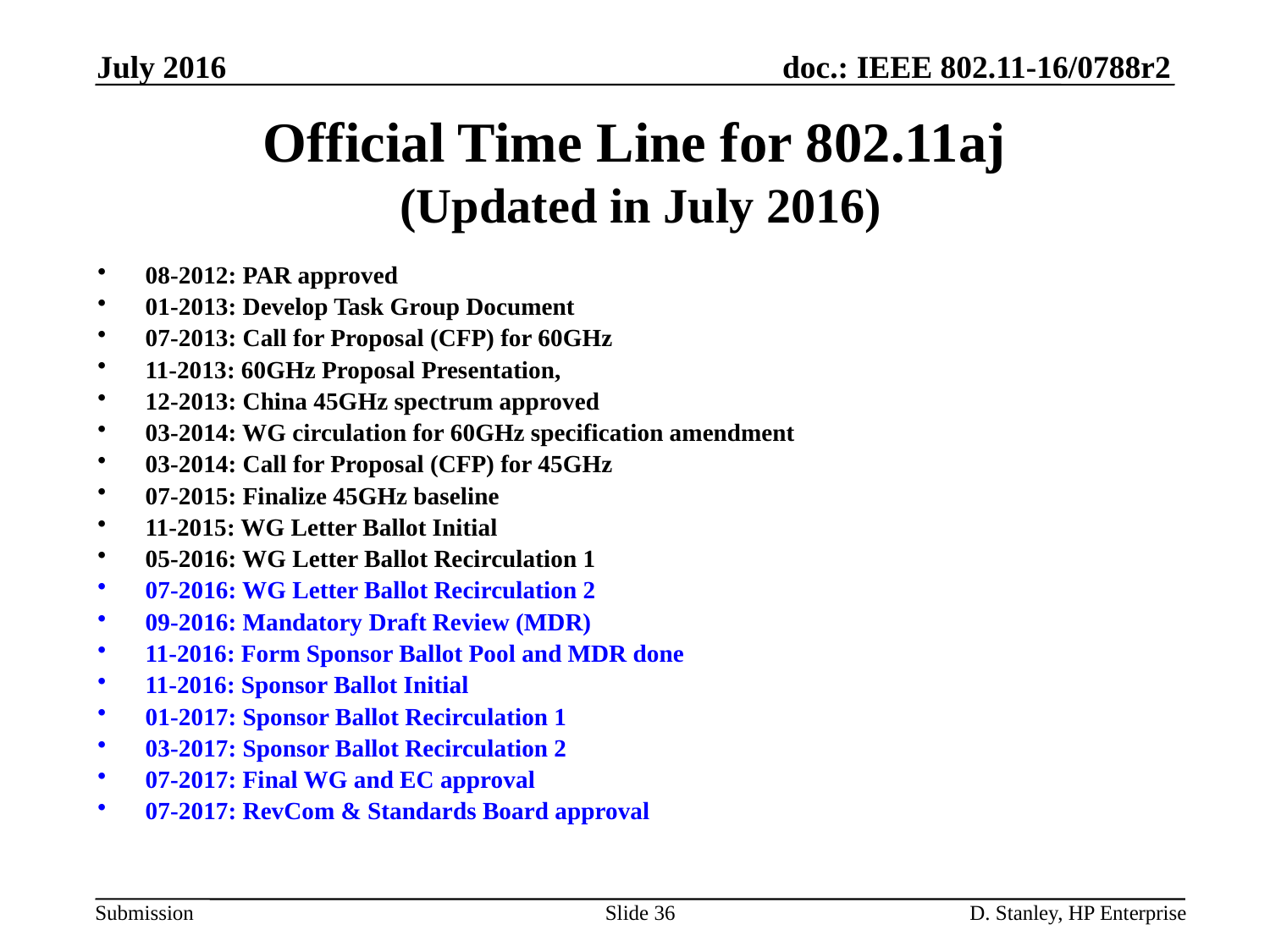

July 2016
# Official Time Line for 802.11aj (Updated in July 2016)
08-2012: PAR approved
01-2013: Develop Task Group Document
07-2013: Call for Proposal (CFP) for 60GHz
11-2013: 60GHz Proposal Presentation,
12-2013: China 45GHz spectrum approved
03-2014: WG circulation for 60GHz specification amendment
03-2014: Call for Proposal (CFP) for 45GHz
07-2015: Finalize 45GHz baseline
11-2015: WG Letter Ballot Initial
05-2016: WG Letter Ballot Recirculation 1
07-2016: WG Letter Ballot Recirculation 2
09-2016: Mandatory Draft Review (MDR)
11-2016: Form Sponsor Ballot Pool and MDR done
11-2016: Sponsor Ballot Initial
01-2017: Sponsor Ballot Recirculation 1
03-2017: Sponsor Ballot Recirculation 2
07-2017: Final WG and EC approval
07-2017: RevCom & Standards Board approval
Slide 36
D. Stanley, HP Enterprise